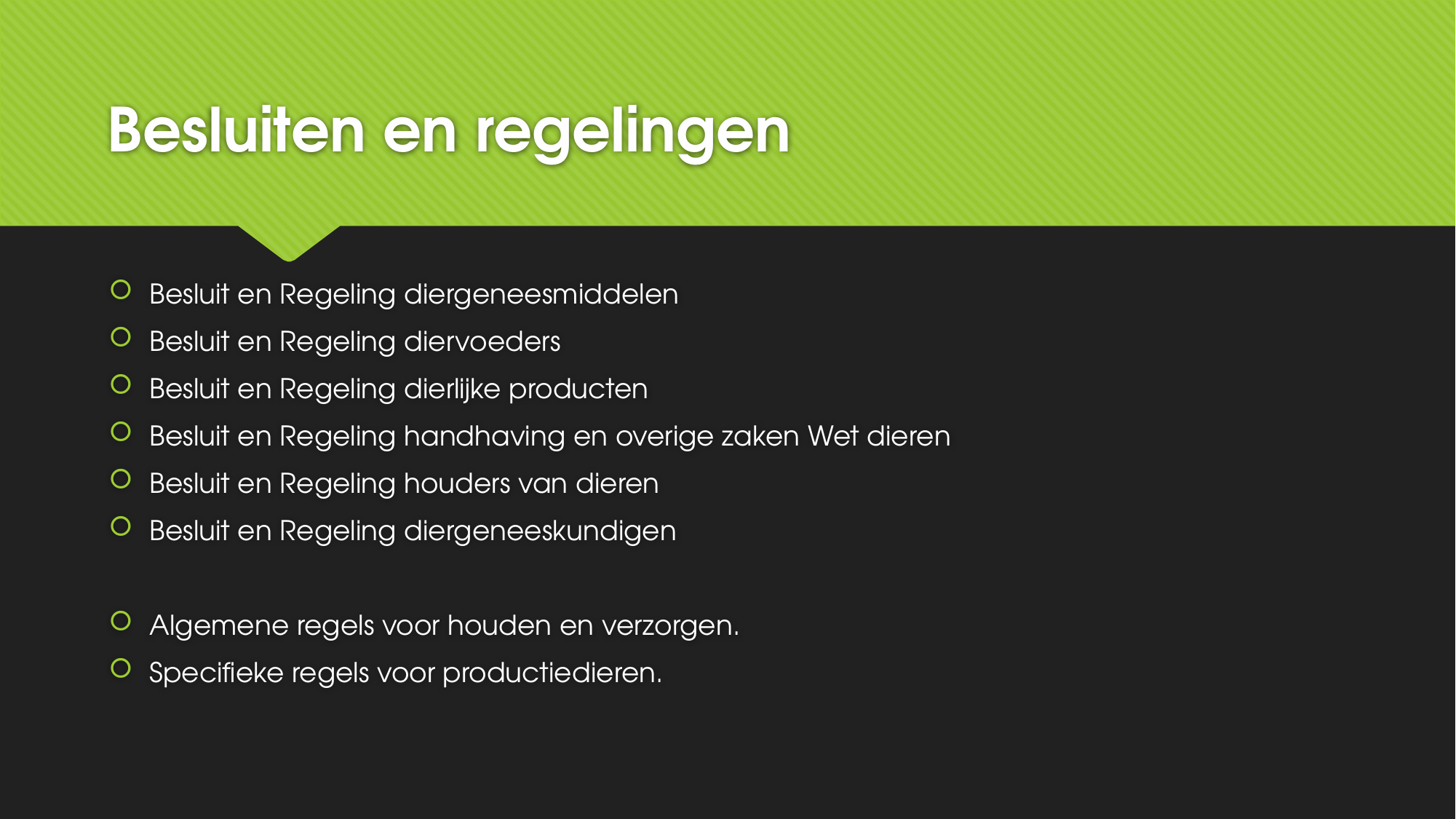

# Besluiten en regelingen
Besluit en Regeling diergeneesmiddelen
Besluit en Regeling diervoeders
Besluit en Regeling dierlijke producten
Besluit en Regeling handhaving en overige zaken Wet dieren
Besluit en Regeling houders van dieren
Besluit en Regeling diergeneeskundigen

Algemene regels voor houden en verzorgen.
Specifieke regels voor productiedieren.